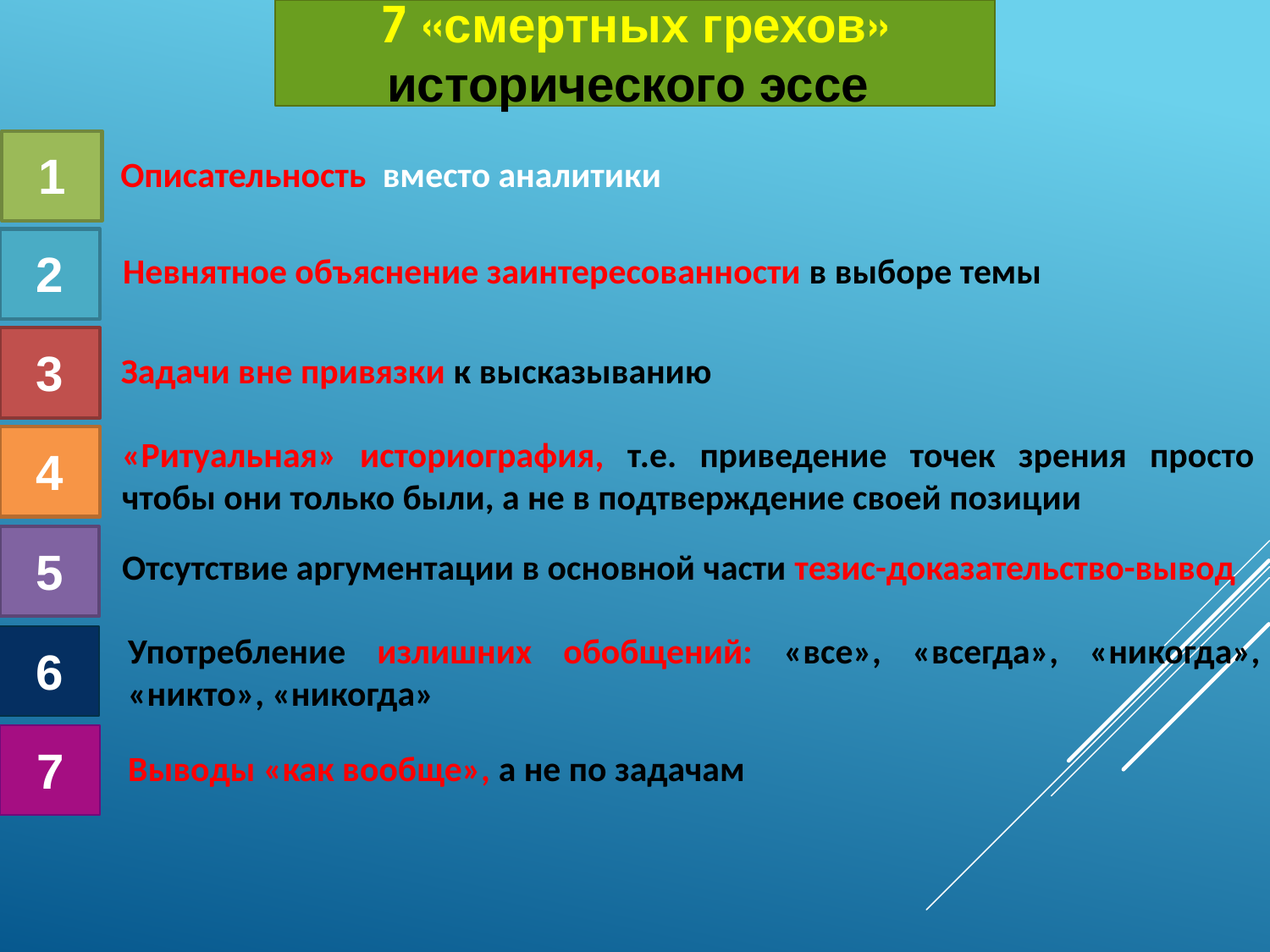

7 «смертных грехов» исторического эссе

1
Описательность  вместо аналитики

Невнятное объяснение заинтересованности в выборе темы

2

3
Задачи вне привязки к высказыванию

«Ритуальная» историография, т.е. приведение точек зрения просто чтобы они только были, а не в подтверждение своей позиции

4

Отсутствие аргументации в основной части тезис-доказательство-вывод
5
Употребление излишних обобщений: «все», «всегда», «никогда», «никто», «никогда»

6

7
Выводы «как вообще», а не по задачам